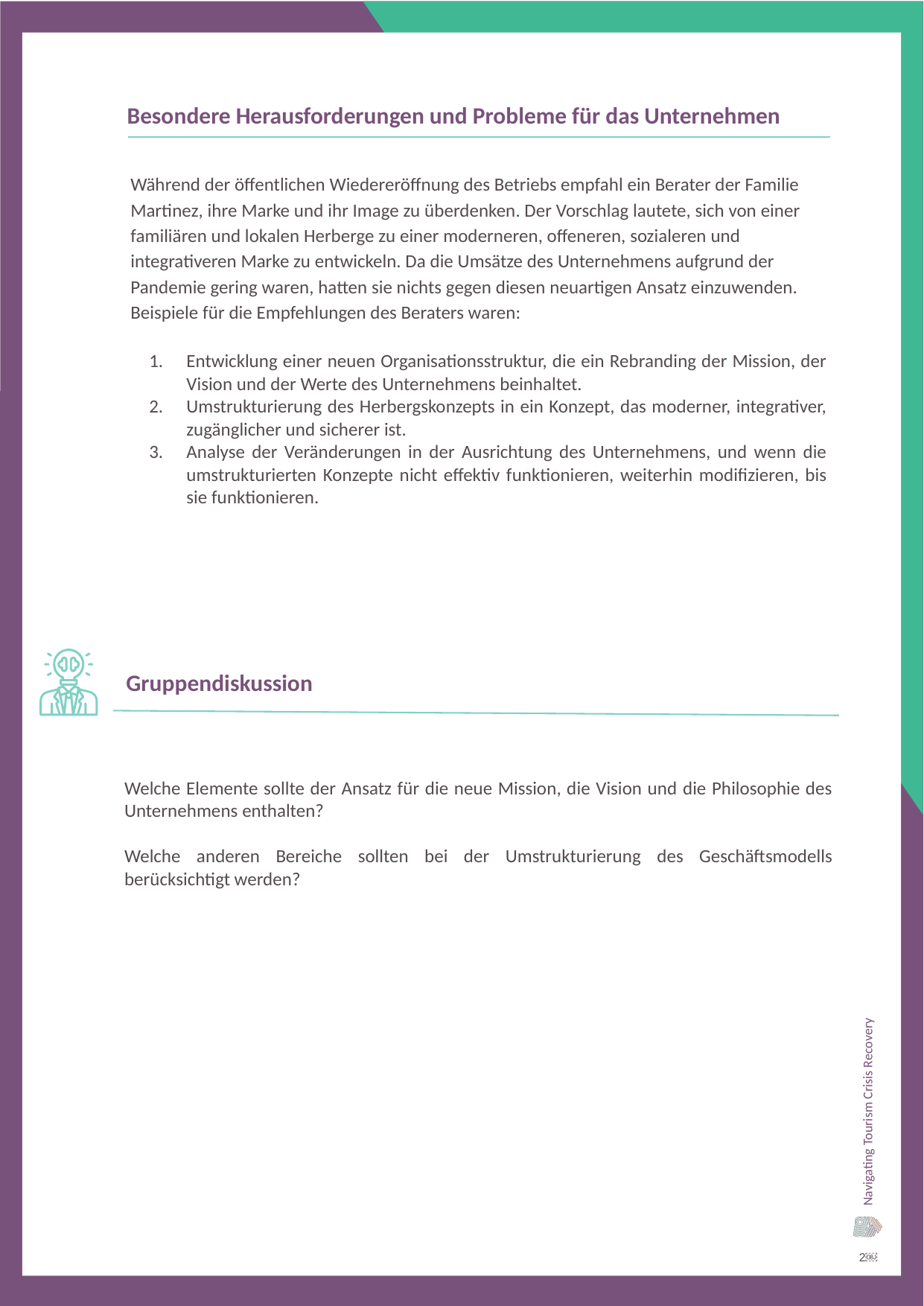

Besondere Herausforderungen und Probleme für das Unternehmen
Während der öffentlichen Wiedereröffnung des Betriebs empfahl ein Berater der Familie Martinez, ihre Marke und ihr Image zu überdenken. Der Vorschlag lautete, sich von einer familiären und lokalen Herberge zu einer moderneren, offeneren, sozialeren und integrativeren Marke zu entwickeln. Da die Umsätze des Unternehmens aufgrund der Pandemie gering waren, hatten sie nichts gegen diesen neuartigen Ansatz einzuwenden. Beispiele für die Empfehlungen des Beraters waren:

Entwicklung einer neuen Organisationsstruktur, die ein Rebranding der Mission, der Vision und der Werte des Unternehmens beinhaltet.
Umstrukturierung des Herbergskonzepts in ein Konzept, das moderner, integrativer, zugänglicher und sicherer ist.
Analyse der Veränderungen in der Ausrichtung des Unternehmens, und wenn die umstrukturierten Konzepte nicht effektiv funktionieren, weiterhin modifizieren, bis sie funktionieren.

Gruppendiskussion
Welche Elemente sollte der Ansatz für die neue Mission, die Vision und die Philosophie des Unternehmens enthalten?

Welche anderen Bereiche sollten bei der Umstrukturierung des Geschäftsmodells berücksichtigt werden?